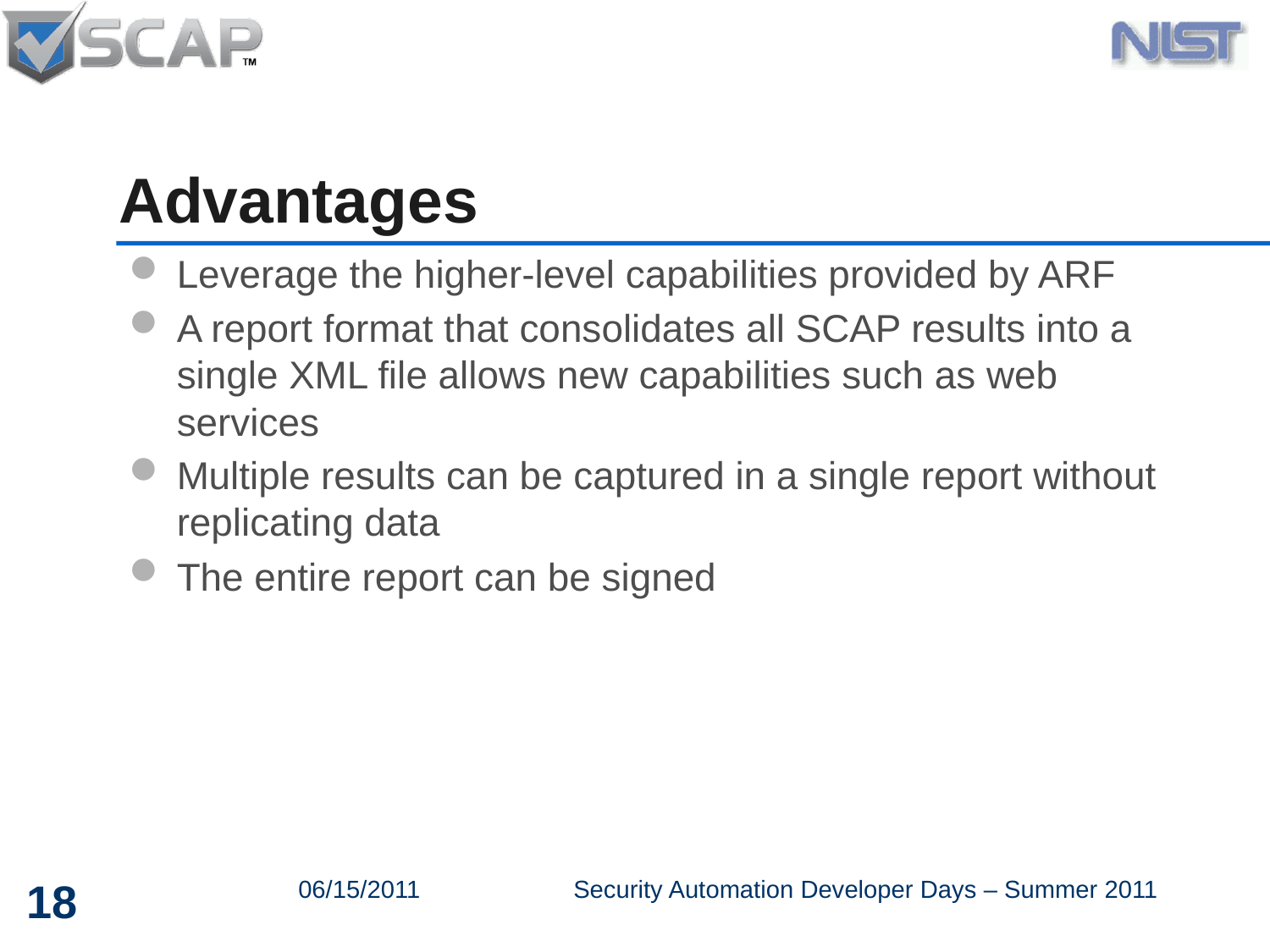

# Advantages
Leverage the higher-level capabilities provided by ARF
A report format that consolidates all SCAP results into a single XML file allows new capabilities such as web services
Multiple results can be captured in a single report without replicating data
The entire report can be signed

18
06/15/2011
Security Automation Developer Days – Summer 2011